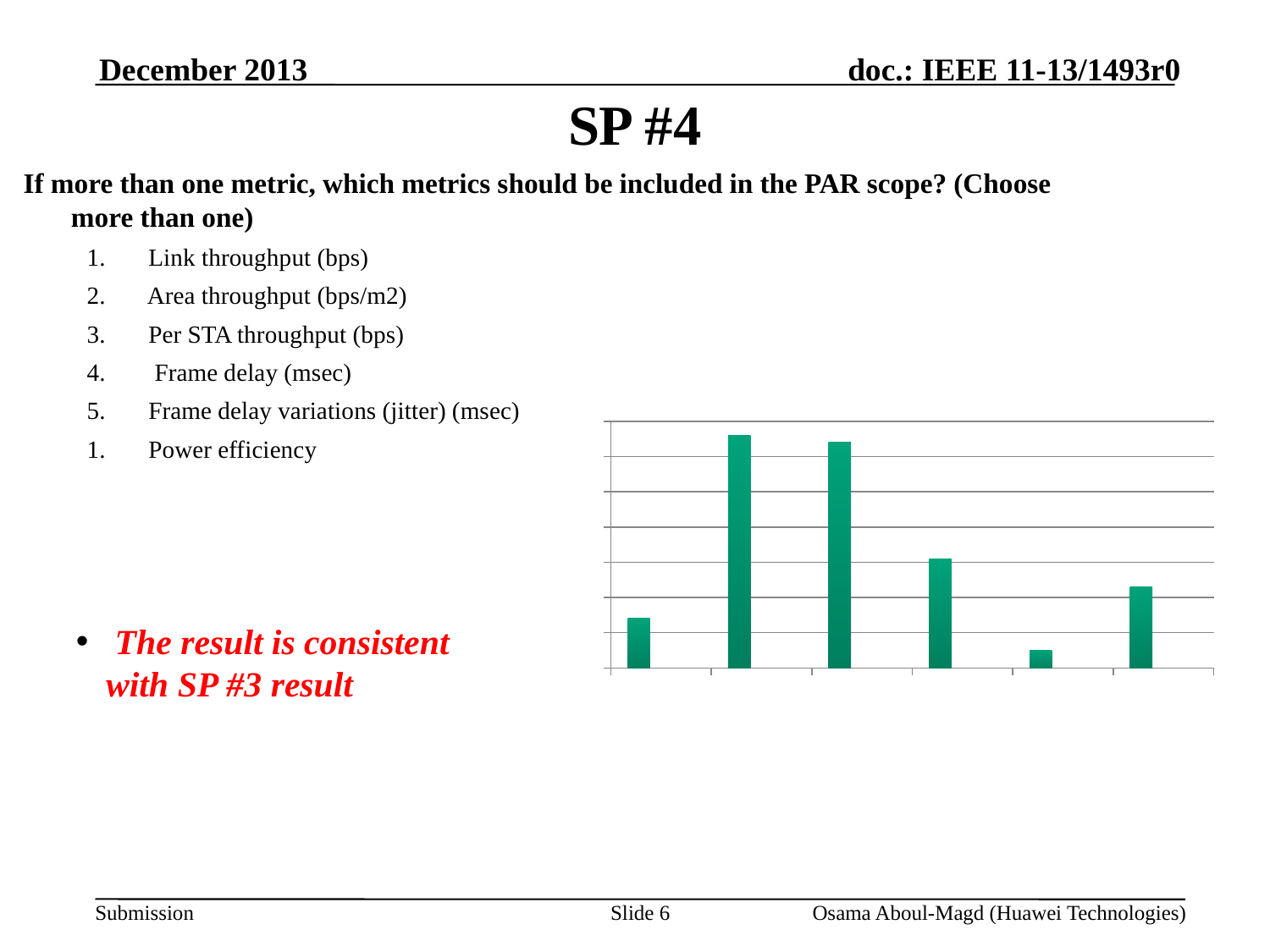

# SP #4
December 2013
If more than one metric, which metrics should be included in the PAR scope? (Choose more than one)
1.       Link throughput (bps)
2.       Area throughput (bps/m2)
3.       Per STA throughput (bps)
4.        Frame delay (msec)
5.       Frame delay variations (jitter) (msec)
1.       Power efficiency

### Chart

| Category | Column1 | Column2 | Column3 |
|---|---|---|---|
| Link Throughput | 14.0 | None | None |
| Area Throughput | 66.0 | None | None |
| Per STA Throughput | 64.0 | None | None |
| Frame Delay | 31.0 | None | None |
| Frame Delay Variations | 5.0 | None | None |
| Power Efficinecy | 23.0 | None | None |
 The result is consistent with SP #3 result
Slide 6
Osama Aboul-Magd (Huawei Technologies)